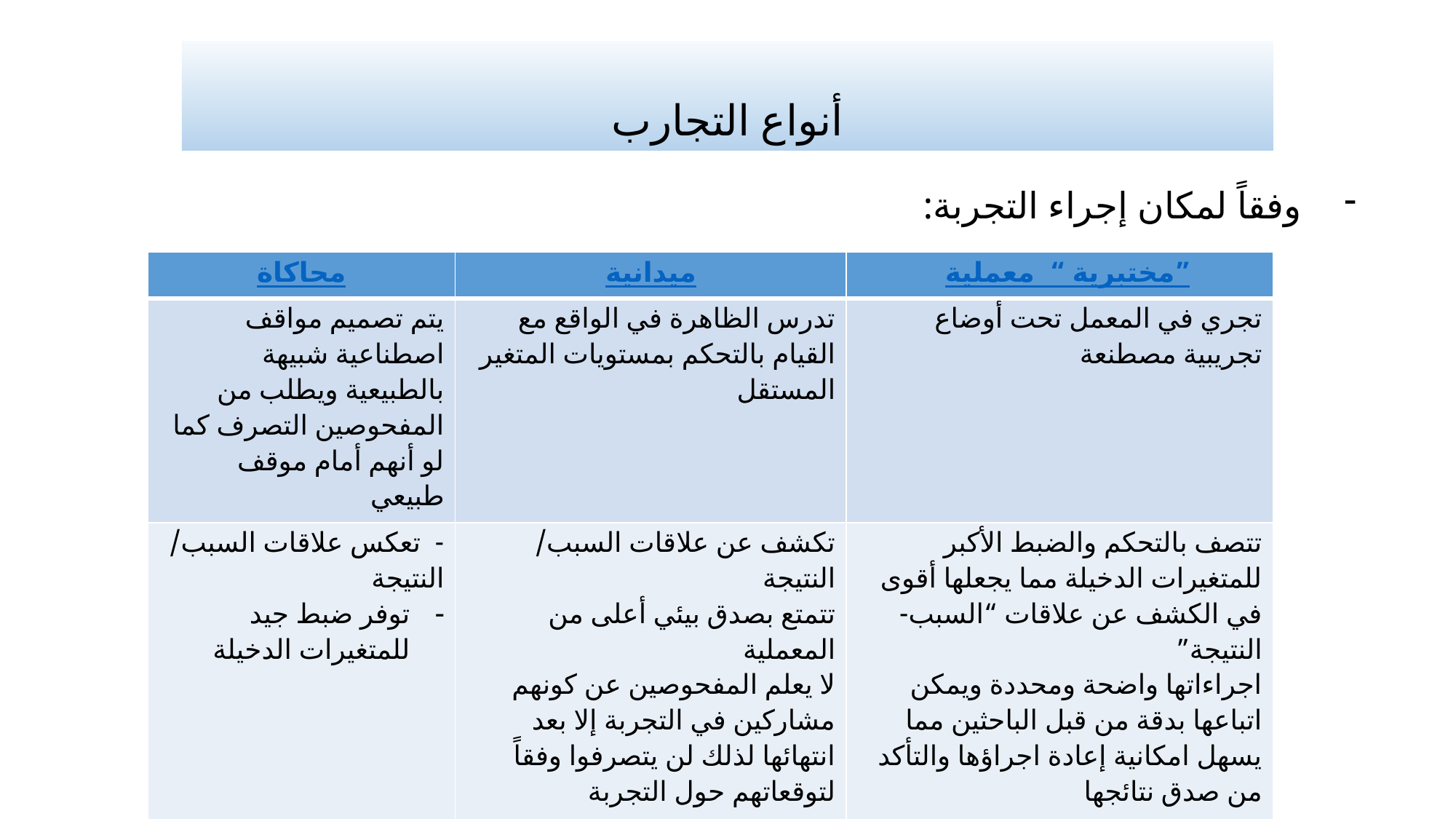

# أنواع التجارب
وفقاً لمكان إجراء التجربة:

| محاكاة | ميدانية | مختبرية “معملية” |
| --- | --- | --- |
| يتم تصميم مواقف اصطناعية شبيهة بالطبيعية ويطلب من المفحوصين التصرف كما لو أنهم أمام موقف طبيعي | تدرس الظاهرة في الواقع مع القيام بالتحكم بمستويات المتغير المستقل | تجري في المعمل تحت أوضاع تجريبية مصطنعة |
| - تعكس علاقات السبب/ النتيجة توفر ضبط جيد للمتغيرات الدخيلة | تكشف عن علاقات السبب/ النتيجة تتمتع بصدق بيئي أعلى من المعملية لا يعلم المفحوصين عن كونهم مشاركين في التجربة إلا بعد انتهائها لذلك لن يتصرفوا وفقاً لتوقعاتهم حول التجربة | تتصف بالتحكم والضبط الأكبر للمتغيرات الدخيلة مما يجعلها أقوى في الكشف عن علاقات “السبب- النتيجة” اجراءاتها واضحة ومحددة ويمكن اتباعها بدقة من قبل الباحثين مما يسهل امكانية إعادة اجراؤها والتأكد من صدق نتائجها |
| - توقعات المشاركين | - يعيبها ضعف ضبطها للمتغيرات الدخيلة خاصة تلك التي تتعلق بخصائص الأفراد - جوانب أخلاقية كانتهاك الخصوصية | يعيبها اصطناعيتها إمكانية تخمين المشاركين لأهداف التجربة |